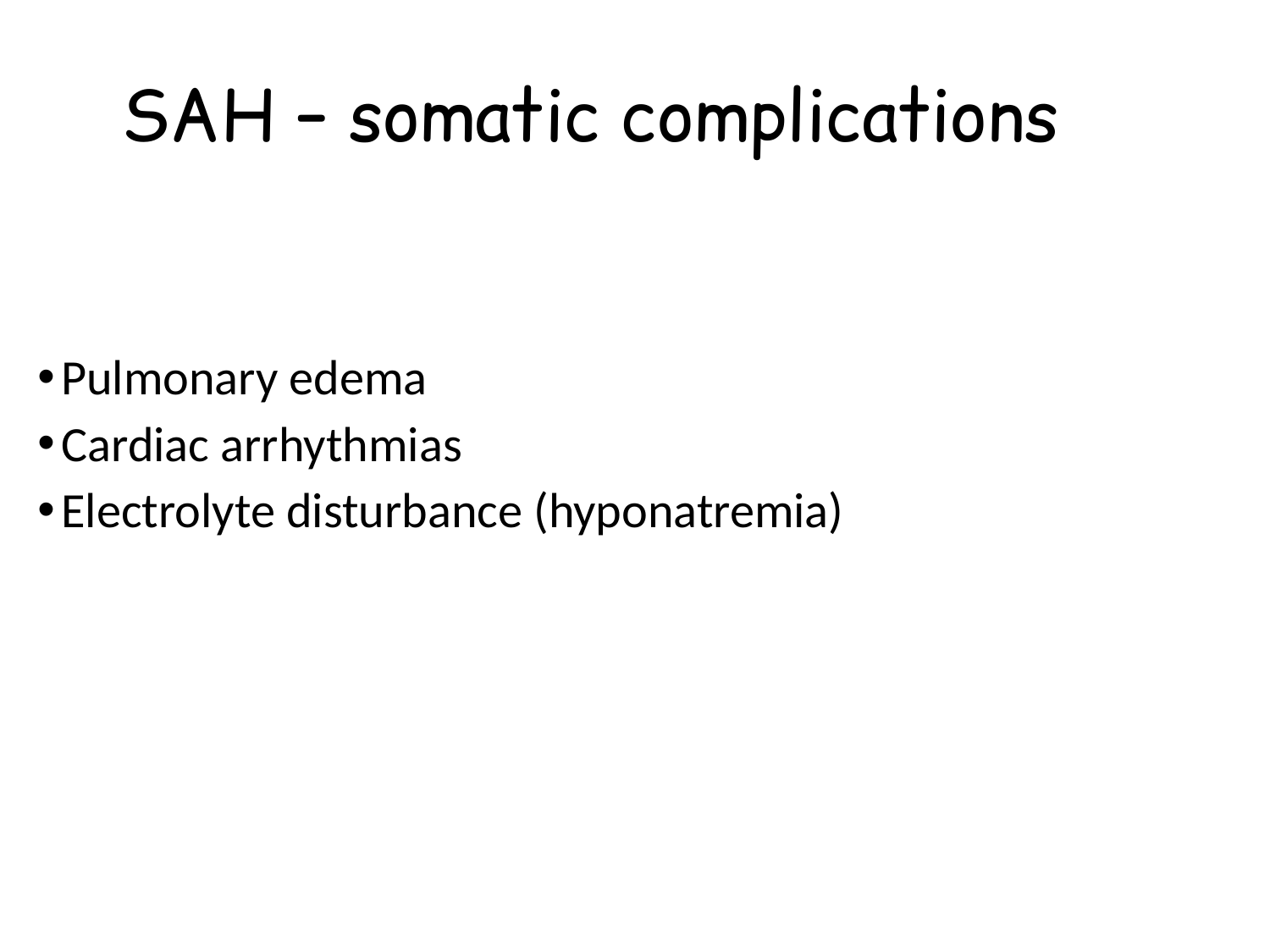

# SAH – somatic complications
Pulmonary edema
Cardiac arrhythmias
Electrolyte disturbance (hyponatremia)